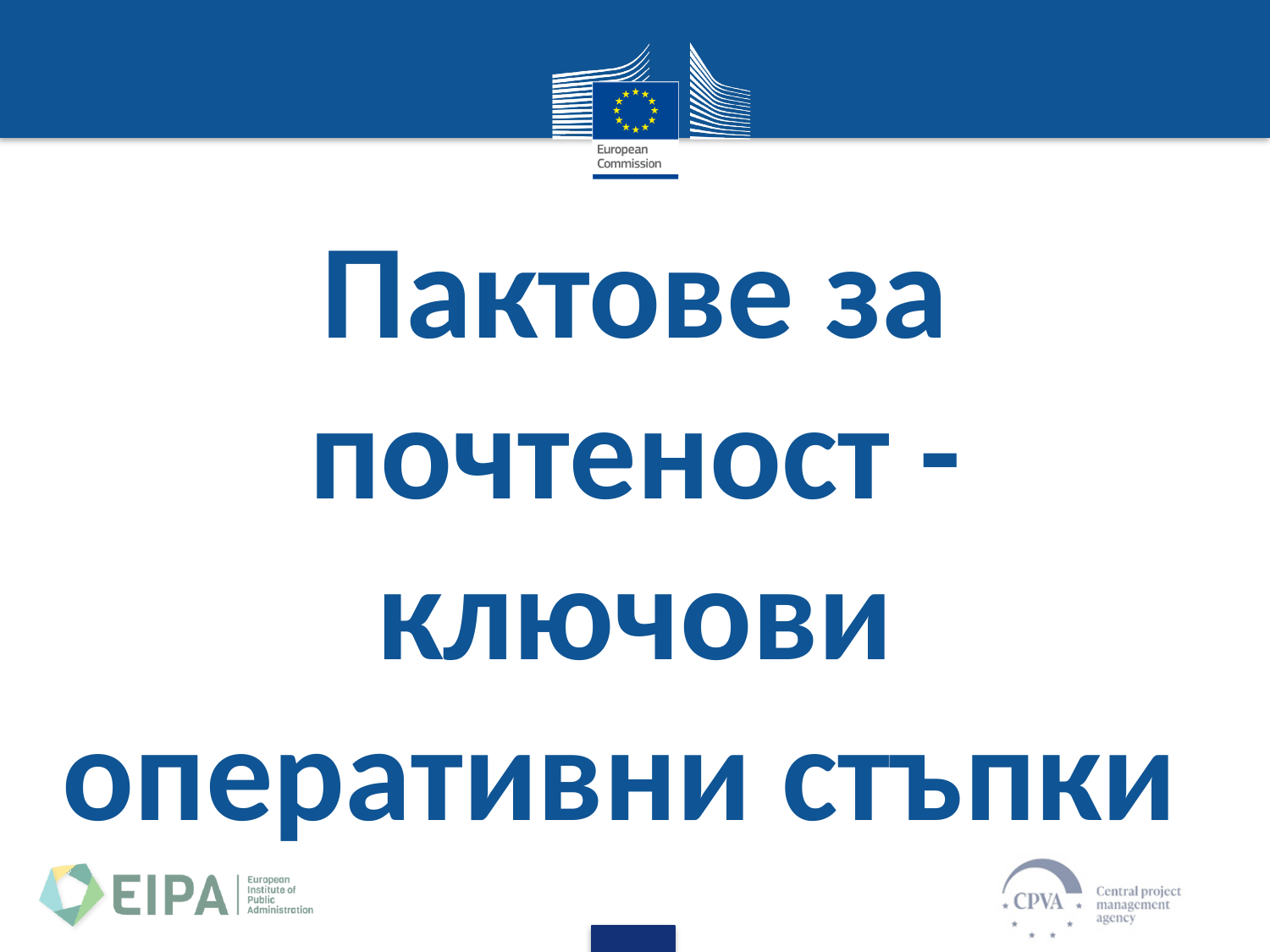

Пактове за почтеност - ключови оперативни стъпки